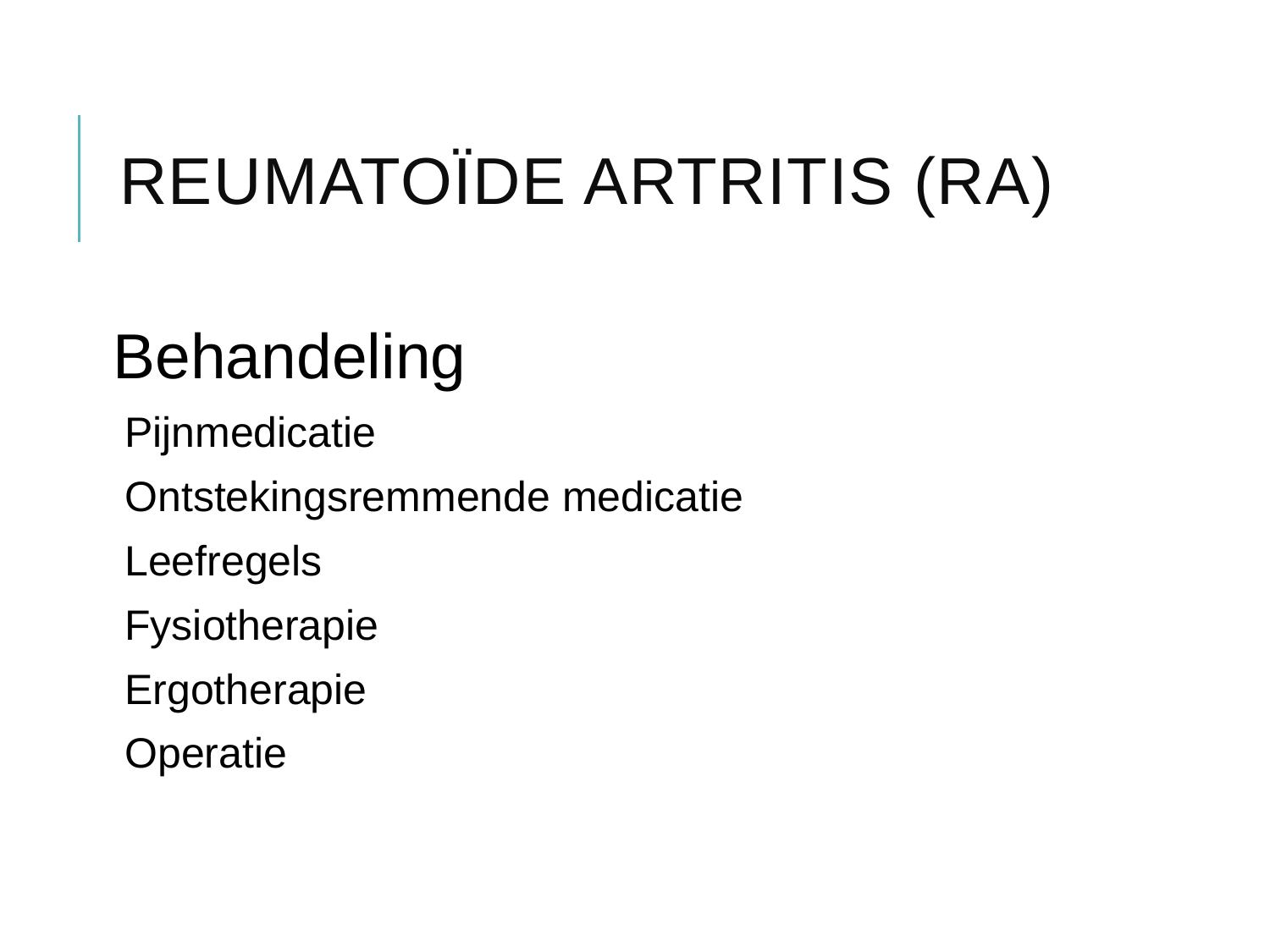

# Reumatoïde artritis (RA)
Behandeling
Pijnmedicatie
Ontstekingsremmende medicatie
Leefregels
Fysiotherapie
Ergotherapie
Operatie